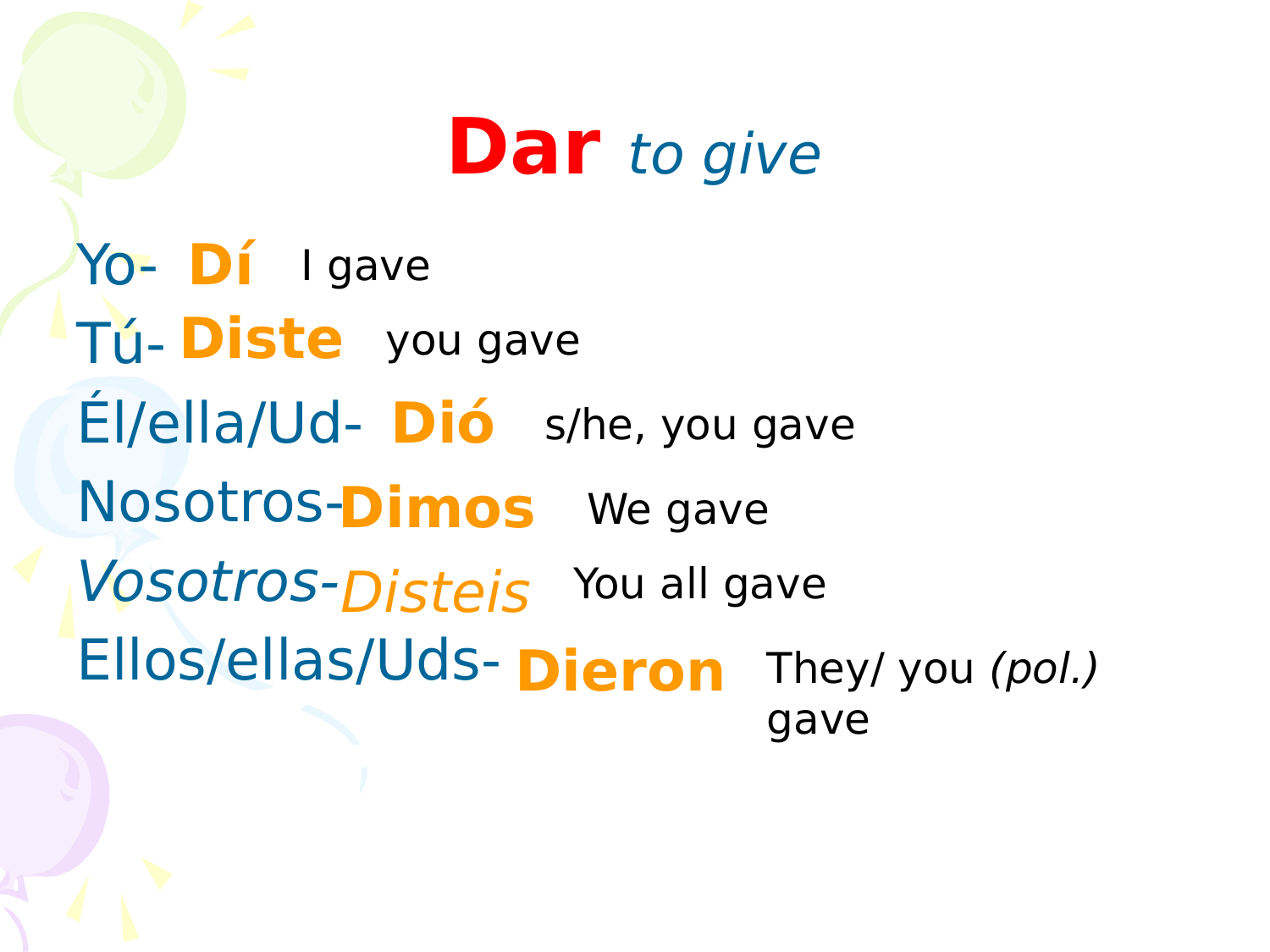

# Dar to give
Yo-
Tú-
Él/ella/Ud-
Nosotros-
Vosotros-
Ellos/ellas/Uds-

Dí
I gave
Diste
you gave
Dió
s/he, you gave
Dimos
We gave
Disteis
You all gave
Dieron
They/ you (pol.) gave